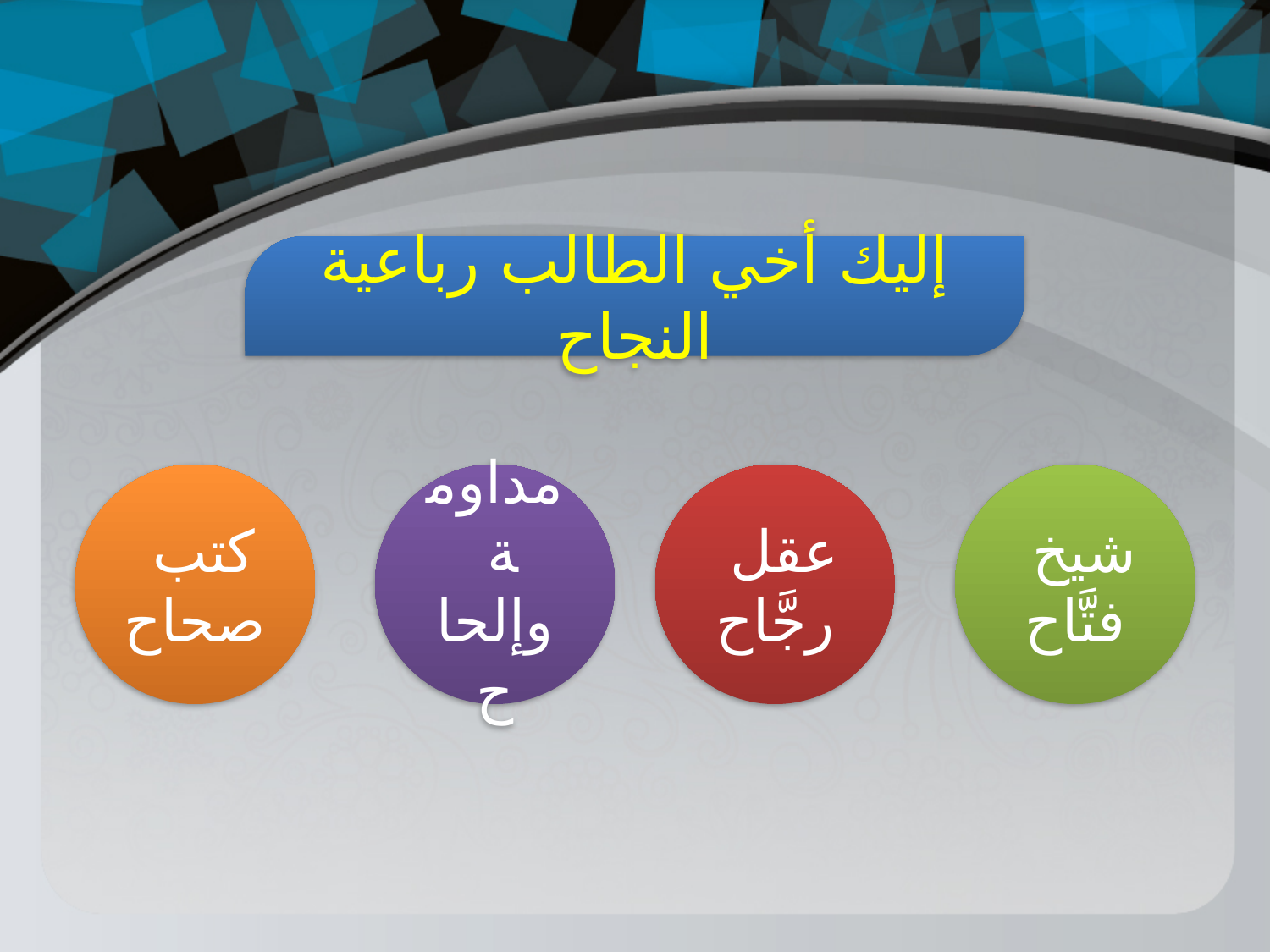

إليك أخي الطالب رباعية النجاح
كتب
صحاح
مداومة
وإلحاح
عقل
رجَّاح
شيخ
فتَّاح